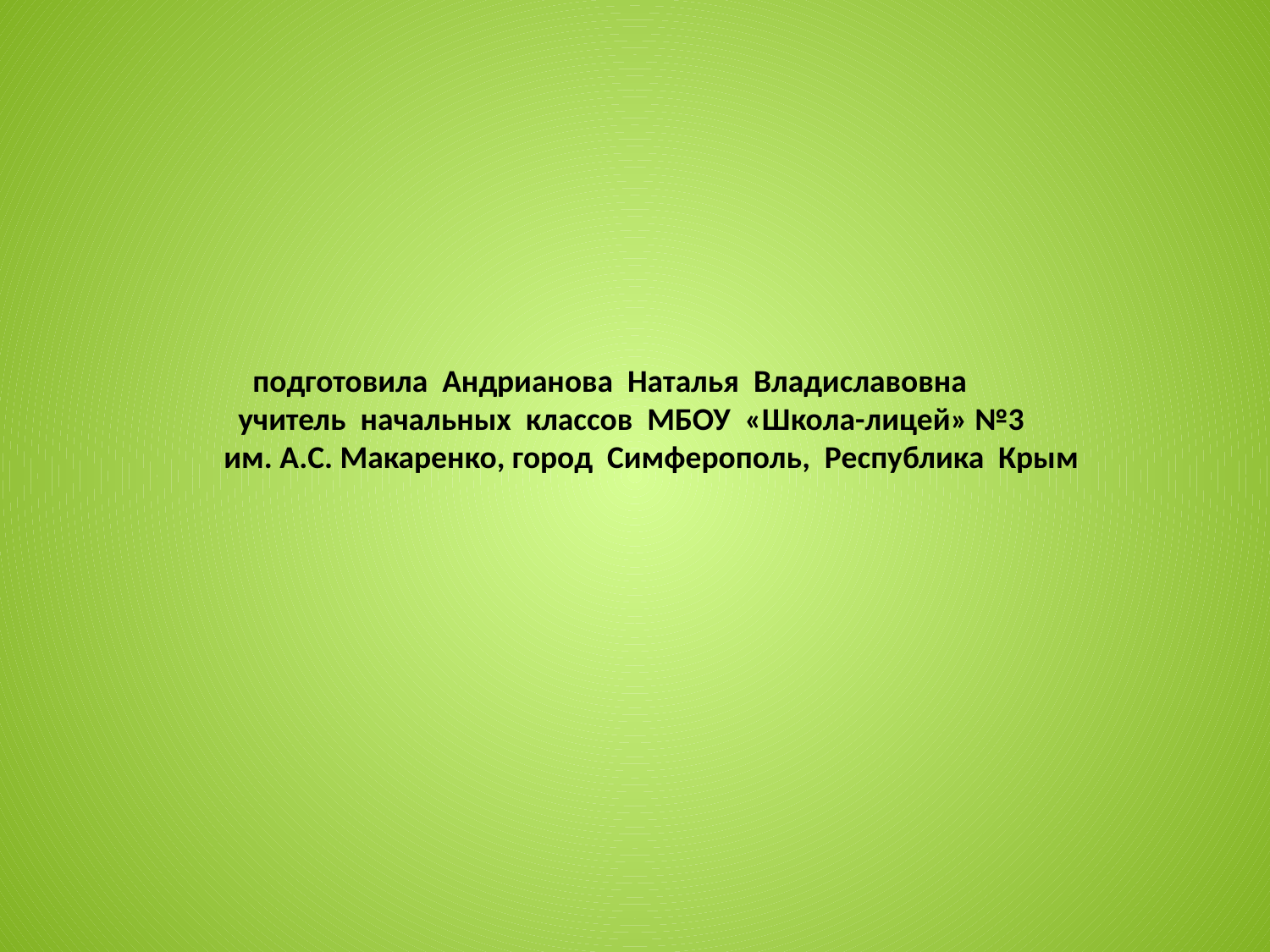

подготовила  Андрианова  Наталья  Владиславовна
              учитель  начальных  классов  МБОУ  «Школа-лицей» №3
            им. А.С. Макаренко, город  Симферополь,  Республика  Крым